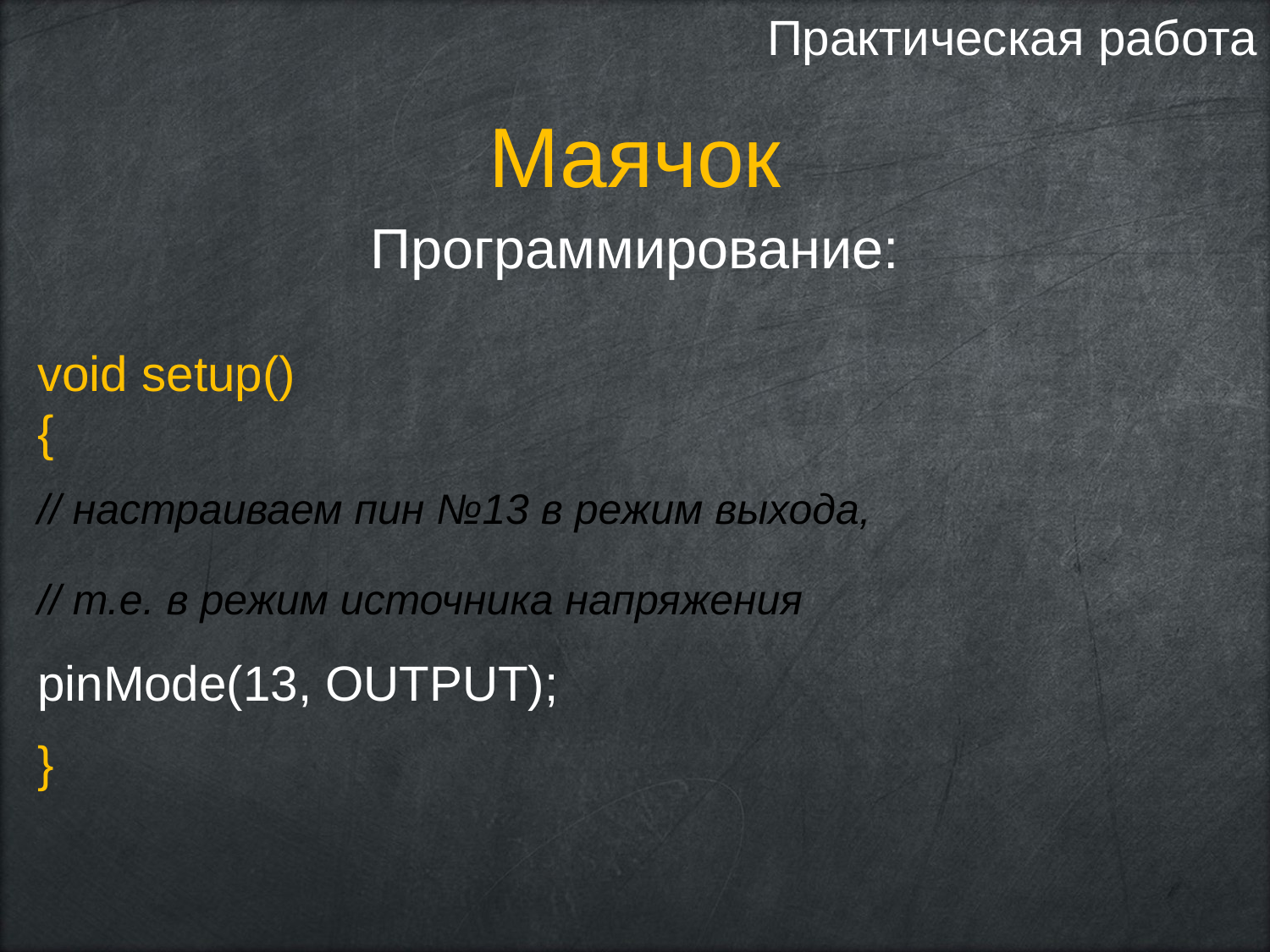

Практическая работа
Маячок
Программирование:
void setup()
{
// настраиваем пин №13 в режим выхода,
// т.е. в режим источника напряжения
pinMode(13, OUTPUT);
}